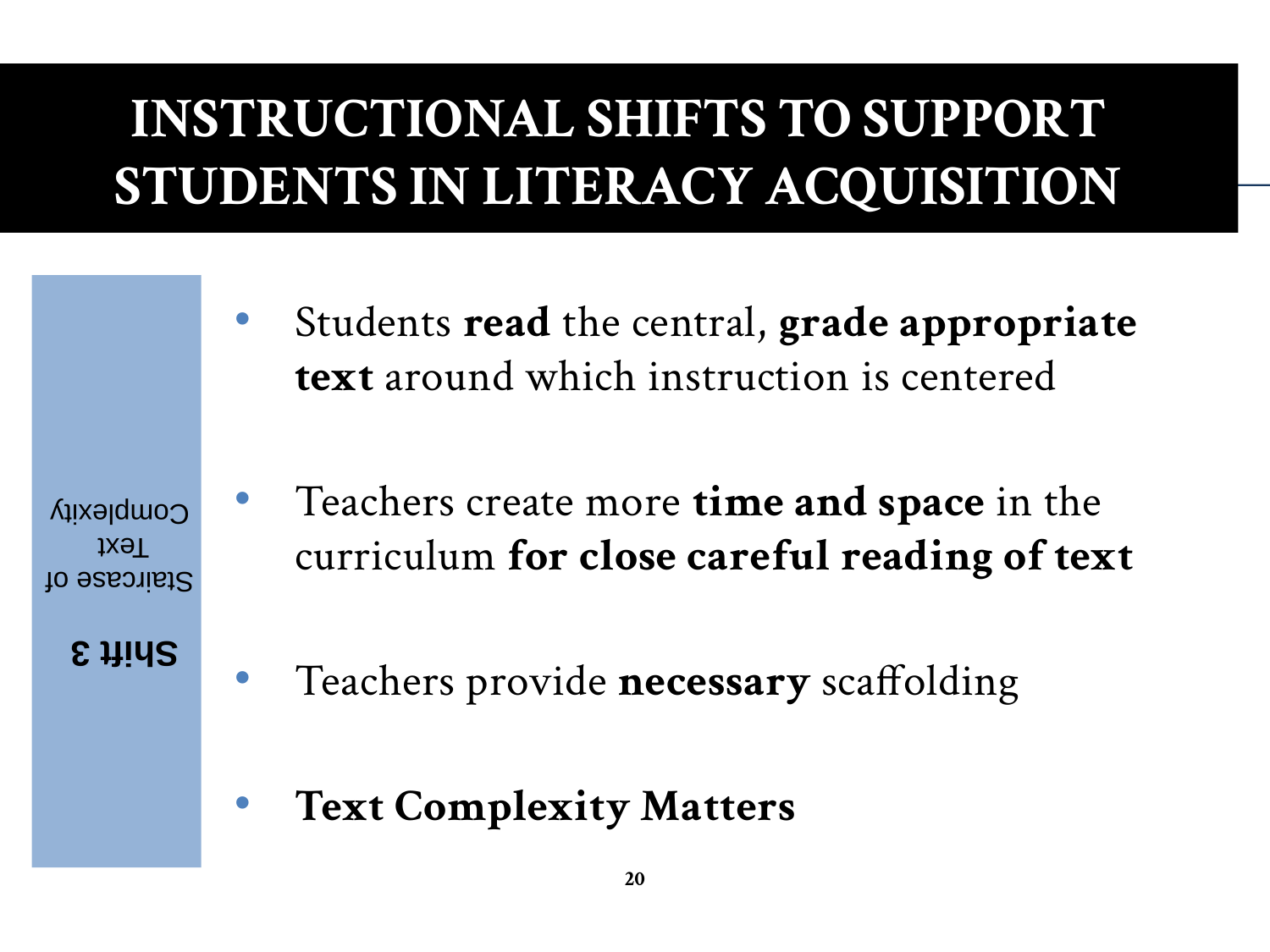

# Instructional Shifts to Support Students in Literacy Acquisition

Students read the central, grade appropriate text around which instruction is centered

Teachers create more time and space in the curriculum for close careful reading of text

Teachers provide necessary scaffolding

Text Complexity Matters

Shift 3

Staircase of Text  Complexity

20